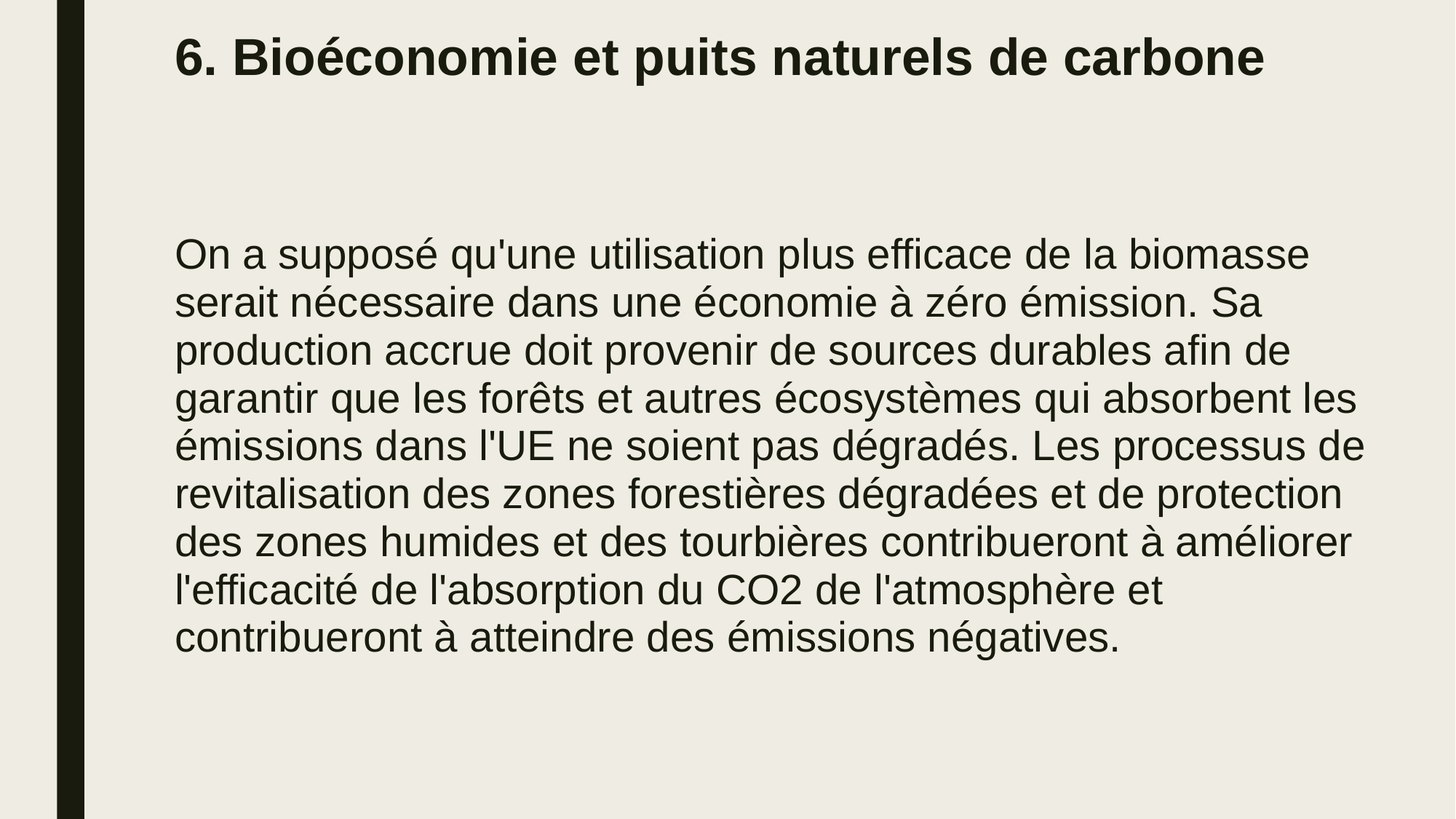

# 6. Bioéconomie et puits naturels de carbone
On a supposé qu'une utilisation plus efficace de la biomasse serait nécessaire dans une économie à zéro émission. Sa production accrue doit provenir de sources durables afin de garantir que les forêts et autres écosystèmes qui absorbent les émissions dans l'UE ne soient pas dégradés. Les processus de revitalisation des zones forestières dégradées et de protection des zones humides et des tourbières contribueront à améliorer l'efficacité de l'absorption du CO2 de l'atmosphère et contribueront à atteindre des émissions négatives.